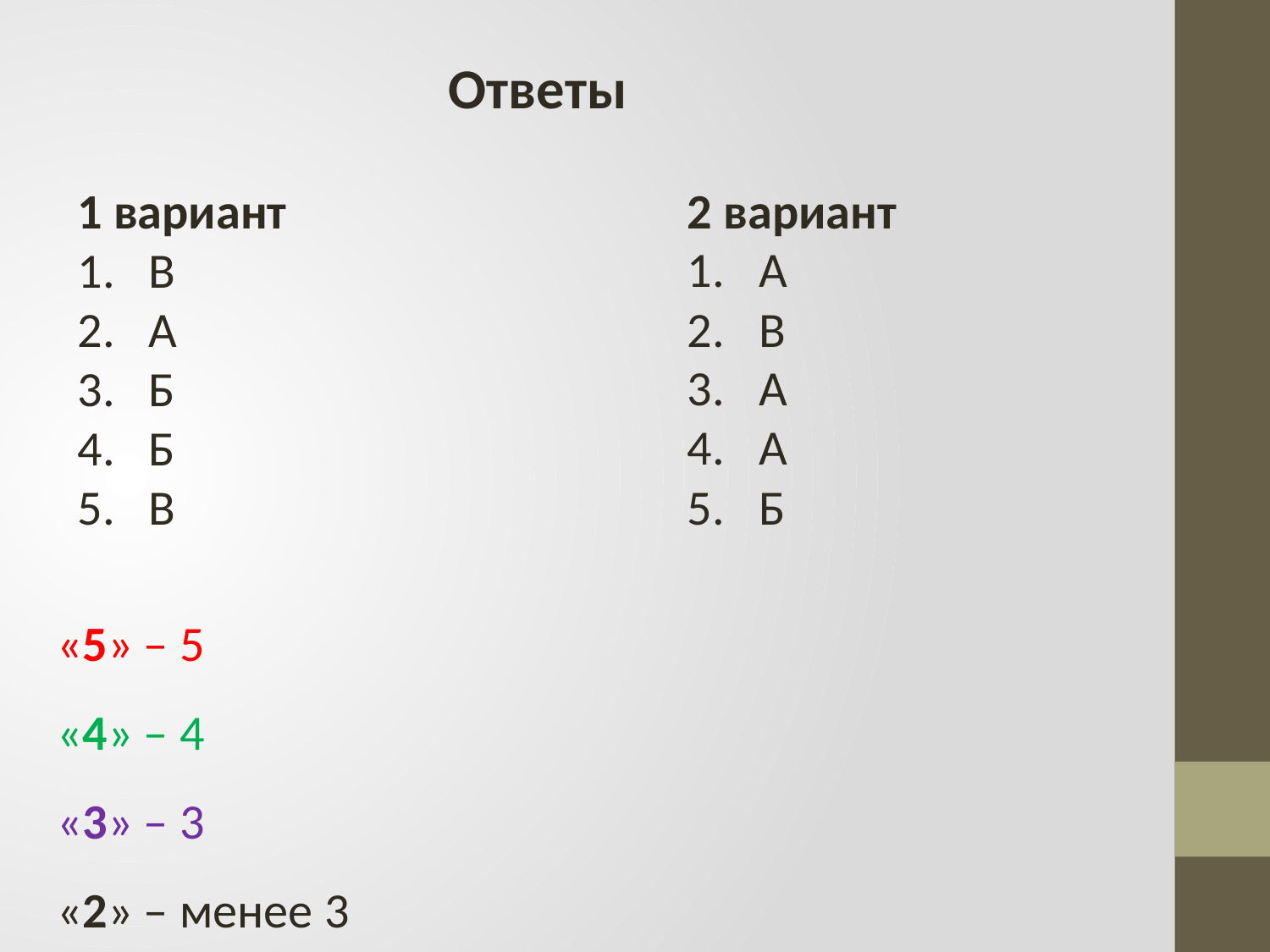

Ответы

2 вариант
А
В
А
А
Б
1 вариант
В
А
Б
Б
В
«5» – 5
«4» – 4
«3» – 3
«2» – менее 3